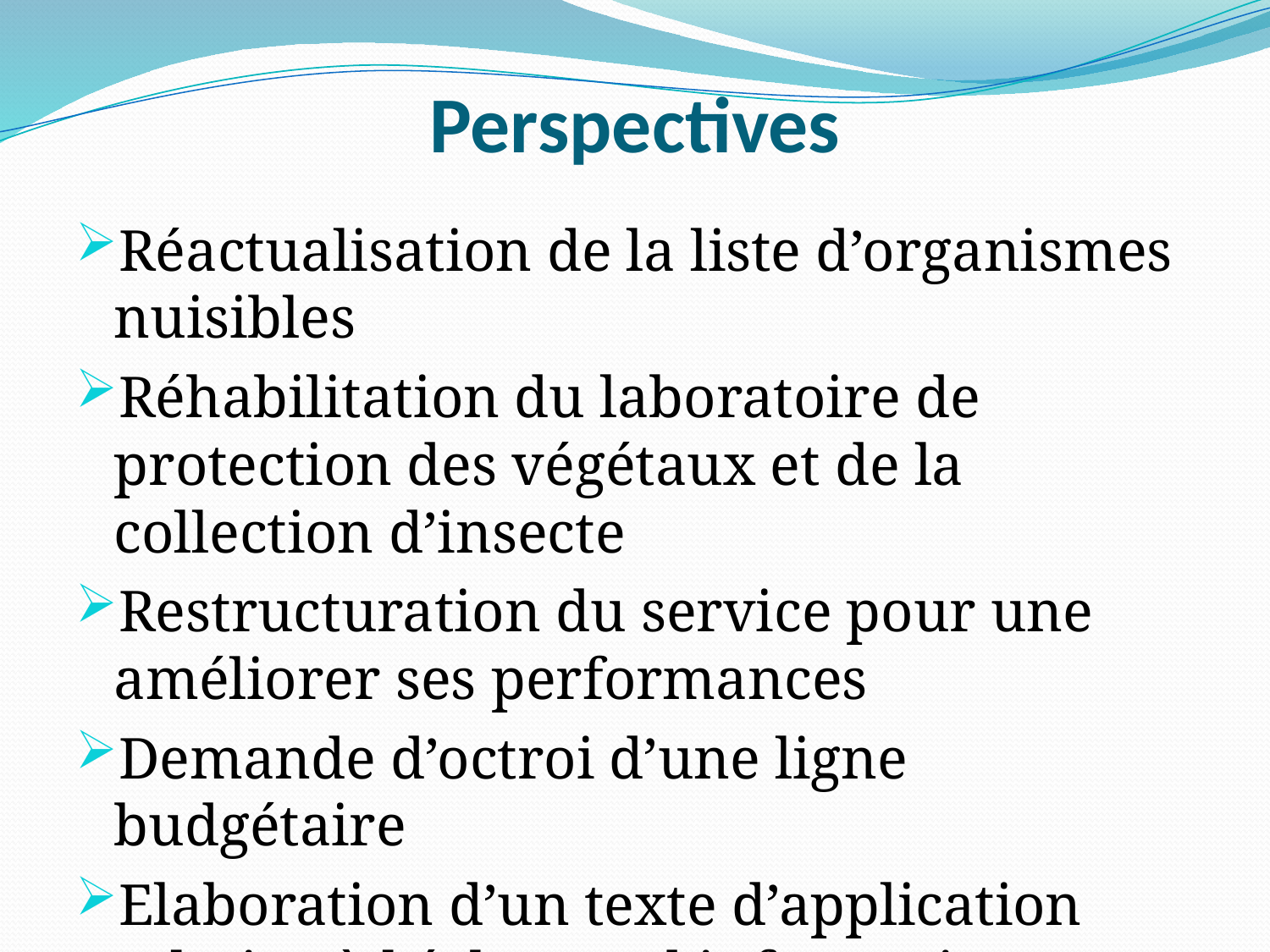

# Perspectives
Réactualisation de la liste d’organismes nuisibles
Réhabilitation du laboratoire de protection des végétaux et de la collection d’insecte
Restructuration du service pour une améliorer ses performances
Demande d’octroi d’une ligne budgétaire
Elaboration d’un texte d’application relative à l’échange d’informations phytosanitaires